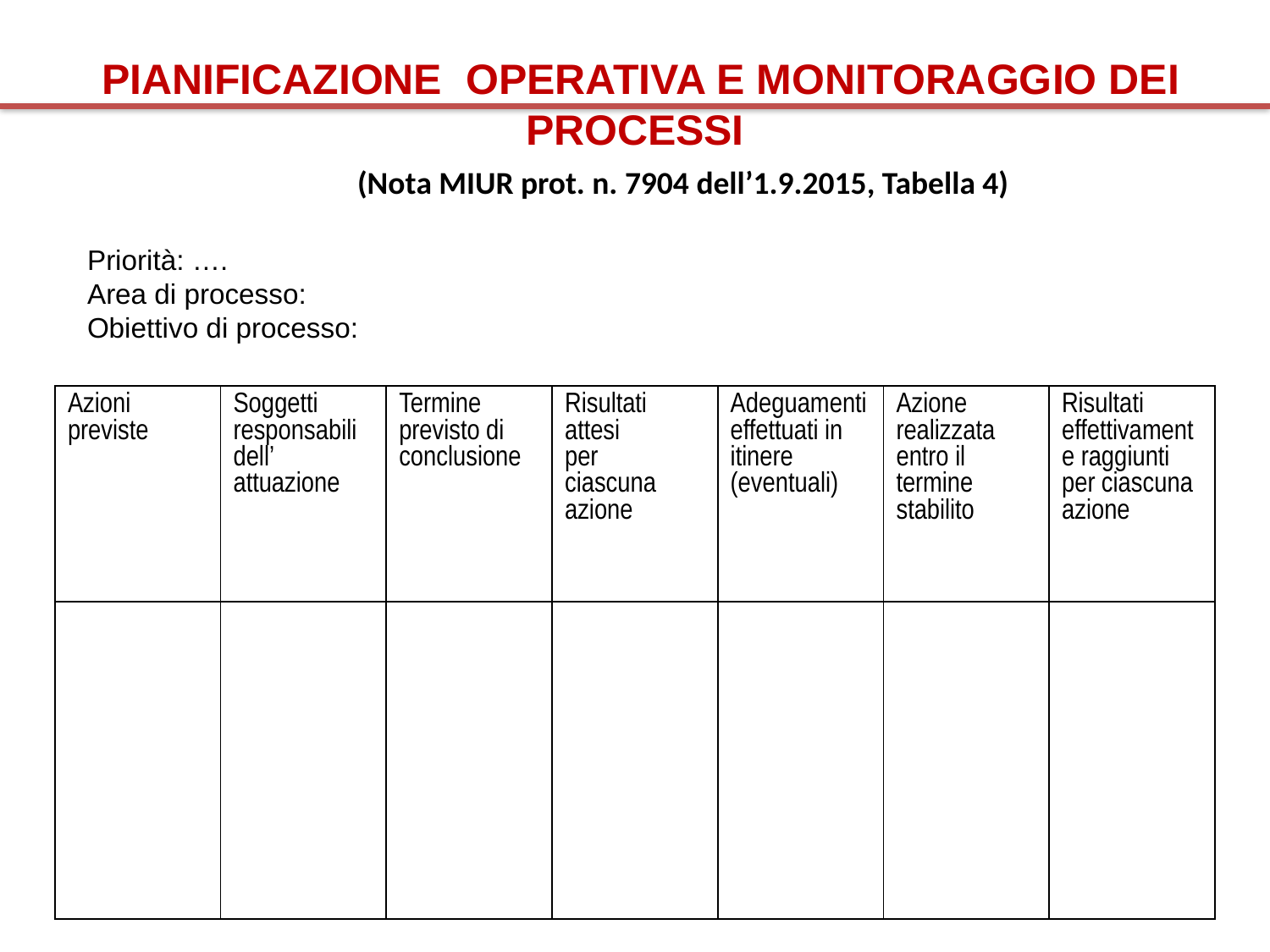

PIANIFICAZIONE  OPERATIVA E MONITORAGGIO DEI PROCESSI
(Nota MIUR prot. n. 7904 dell’1.9.2015, Tabella 4)
Priorità: ….
Area di processo:
Obiettivo di processo:
| Azioni previste | Soggetti responsabili dell’ attuazione | Termine previsto di conclusione | Risultati attesi per ciascuna azione | Adeguamenti effettuati in itinere (eventuali) | Azione realizzata entro il termine stabilito | Risultati effettivamente raggiunti per ciascuna azione |
| --- | --- | --- | --- | --- | --- | --- |
|  |  |  |  |  |  |  |